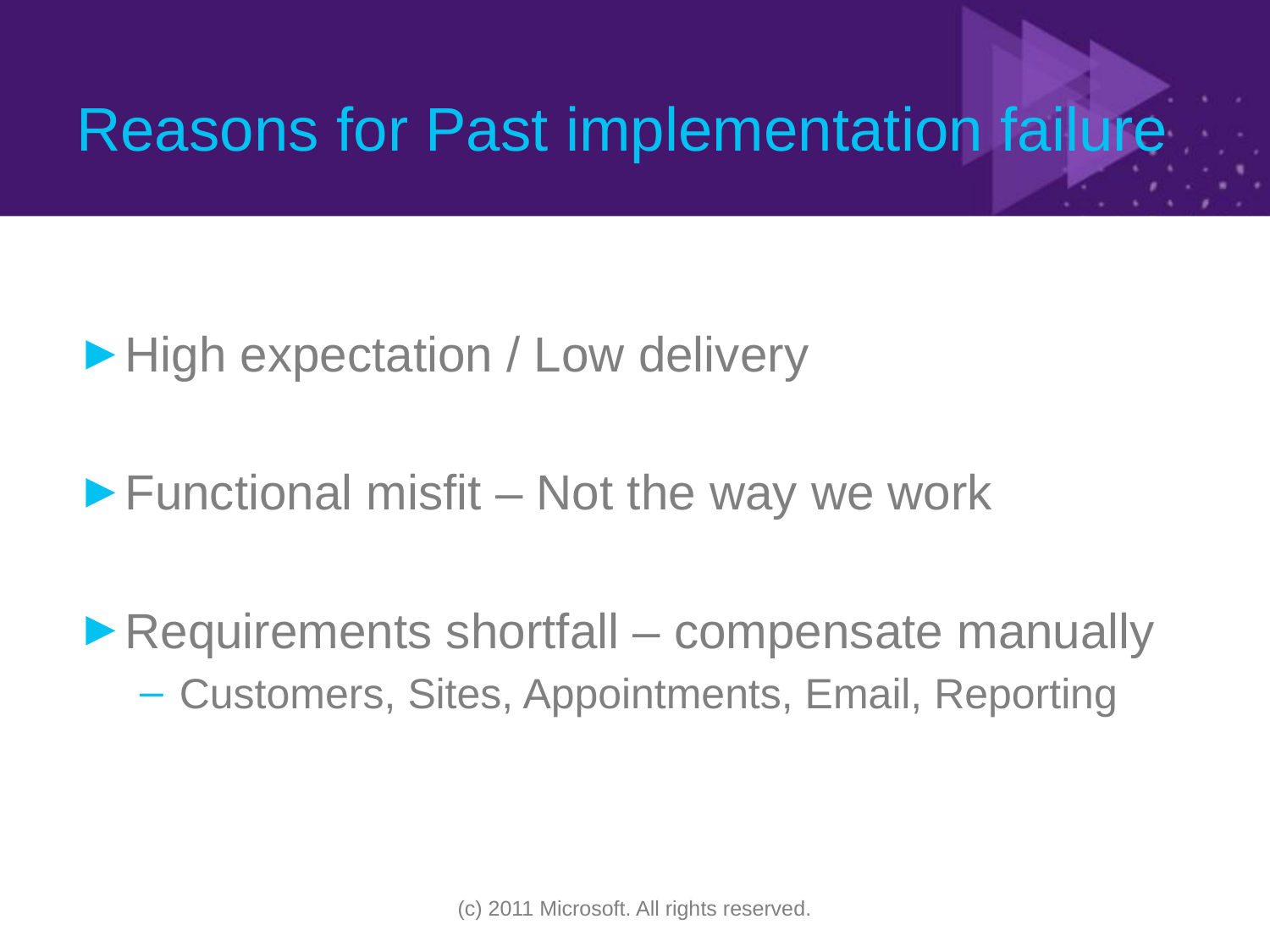

# Reasons for Past implementation failure
High expectation / Low delivery

Functional misfit – Not the way we work

Requirements shortfall – compensate manually
Customers, Sites, Appointments, Email, Reporting
(c) 2011 Microsoft. All rights reserved.